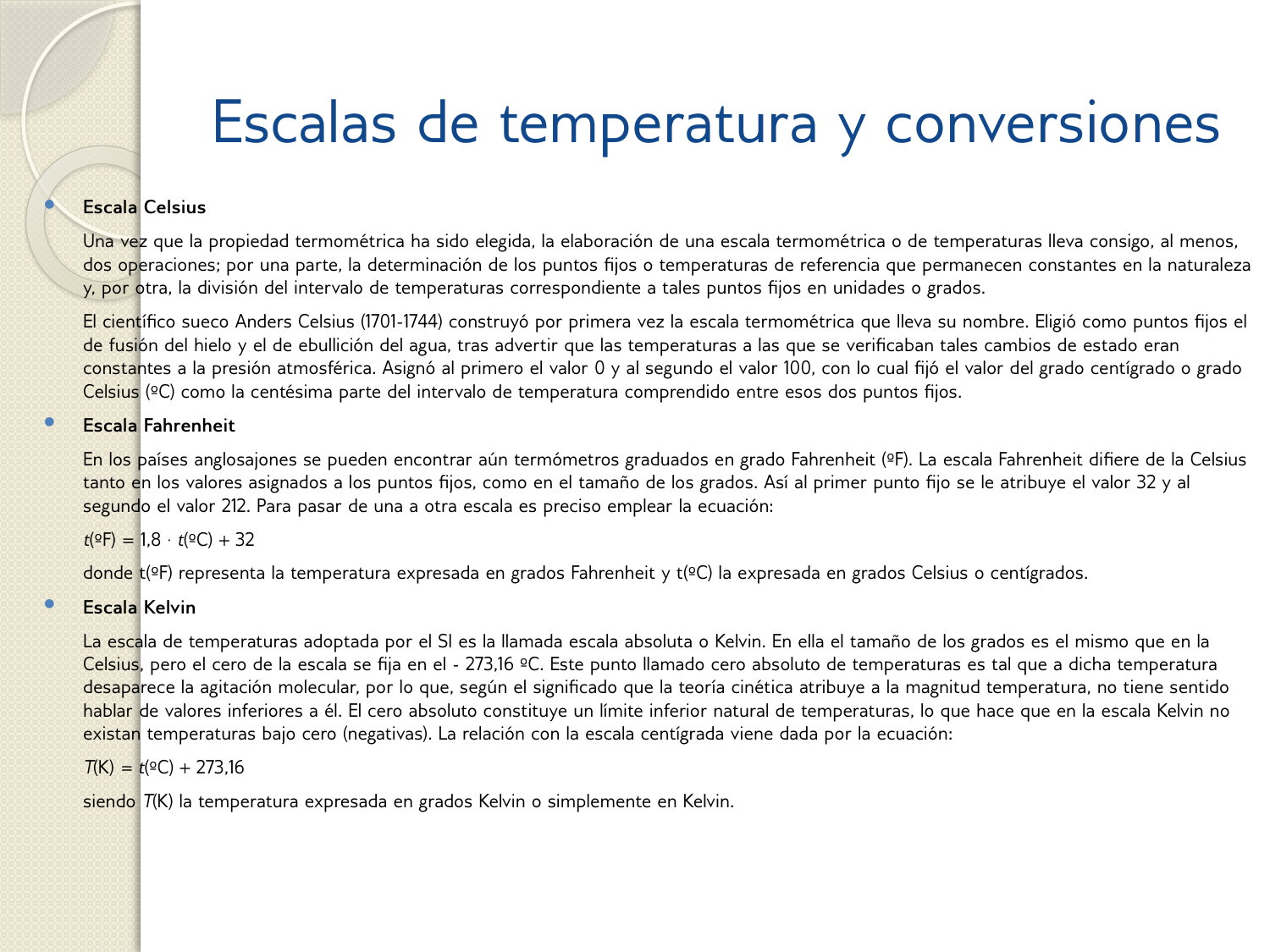

# Escalas de temperatura y conversiones
Escala Celsius
	Una vez que la propiedad termométrica ha sido elegida, la elaboración de una escala termométrica o de temperaturas lleva consigo, al menos, dos operaciones; por una parte, la determinación de los puntos fijos o temperaturas de referencia que permanecen constantes en la naturaleza y, por otra, la división del intervalo de temperaturas correspondiente a tales puntos fijos en unidades o grados.
	El científico sueco Anders Celsius (1701-1744) construyó por primera vez la escala termométrica que lleva su nombre. Eligió como puntos fijos el de fusión del hielo y el de ebullición del agua, tras advertir que las temperaturas a las que se verificaban tales cambios de estado eran constantes a la presión atmosférica. Asignó al primero el valor 0 y al segundo el valor 100, con lo cual fijó el valor del grado centígrado o grado Celsius (ºC) como la centésima parte del intervalo de temperatura comprendido entre esos dos puntos fijos.
Escala Fahrenheit
	En los países anglosajones se pueden encontrar aún termómetros graduados en grado Fahrenheit (ºF). La escala Fahrenheit difiere de la Celsius tanto en los valores asignados a los puntos fijos, como en el tamaño de los grados. Así al primer punto fijo se le atribuye el valor 32 y al segundo el valor 212. Para pasar de una a otra escala es preciso emplear la ecuación:
	t(ºF) = 1,8 · t(ºC) + 32
	donde t(ºF) representa la temperatura expresada en grados Fahrenheit y t(ºC) la expresada en grados Celsius o centígrados.
Escala Kelvin
	La escala de temperaturas adoptada por el SI es la llamada escala absoluta o Kelvin. En ella el tamaño de los grados es el mismo que en la Celsius, pero el cero de la escala se fija en el - 273,16 ºC. Este punto llamado cero absoluto de temperaturas es tal que a dicha temperatura desaparece la agitación molecular, por lo que, según el significado que la teoría cinética atribuye a la magnitud temperatura, no tiene sentido hablar de valores inferiores a él. El cero absoluto constituye un límite inferior natural de temperaturas, lo que hace que en la escala Kelvin no existan temperaturas bajo cero (negativas). La relación con la escala centígrada viene dada por la ecuación:
	T(K) = t(ºC) + 273,16
	siendo T(K) la temperatura expresada en grados Kelvin o simplemente en Kelvin.